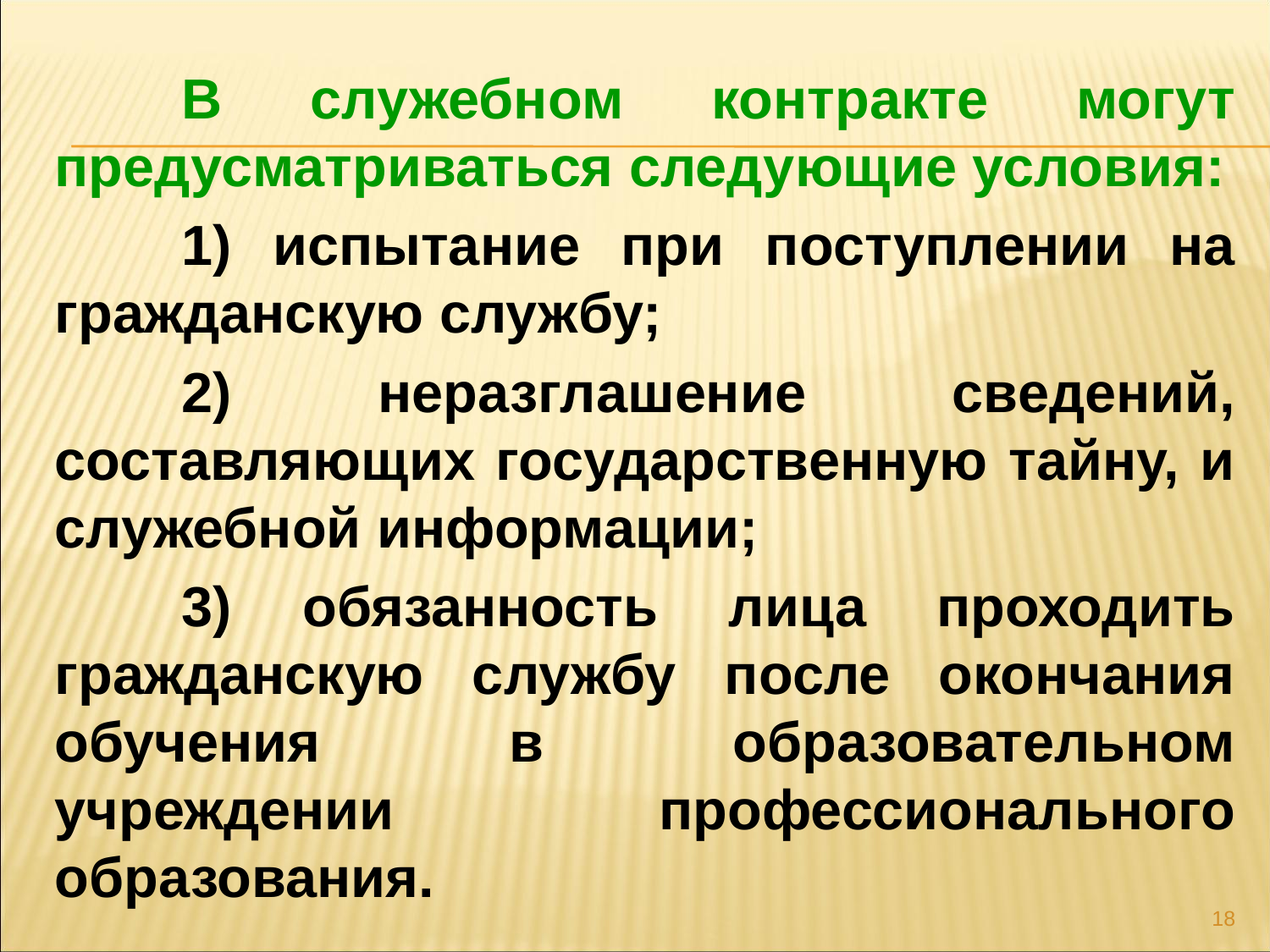

В служебном контракте могут предусматриваться следующие условия:
	1) испытание при поступлении на гражданскую службу;
	2) неразглашение сведений, составляющих государственную тайну, и служебной информации;
	3) обязанность лица проходить гражданскую службу после окончания обучения в образовательном учреждении профессионального образования.

18